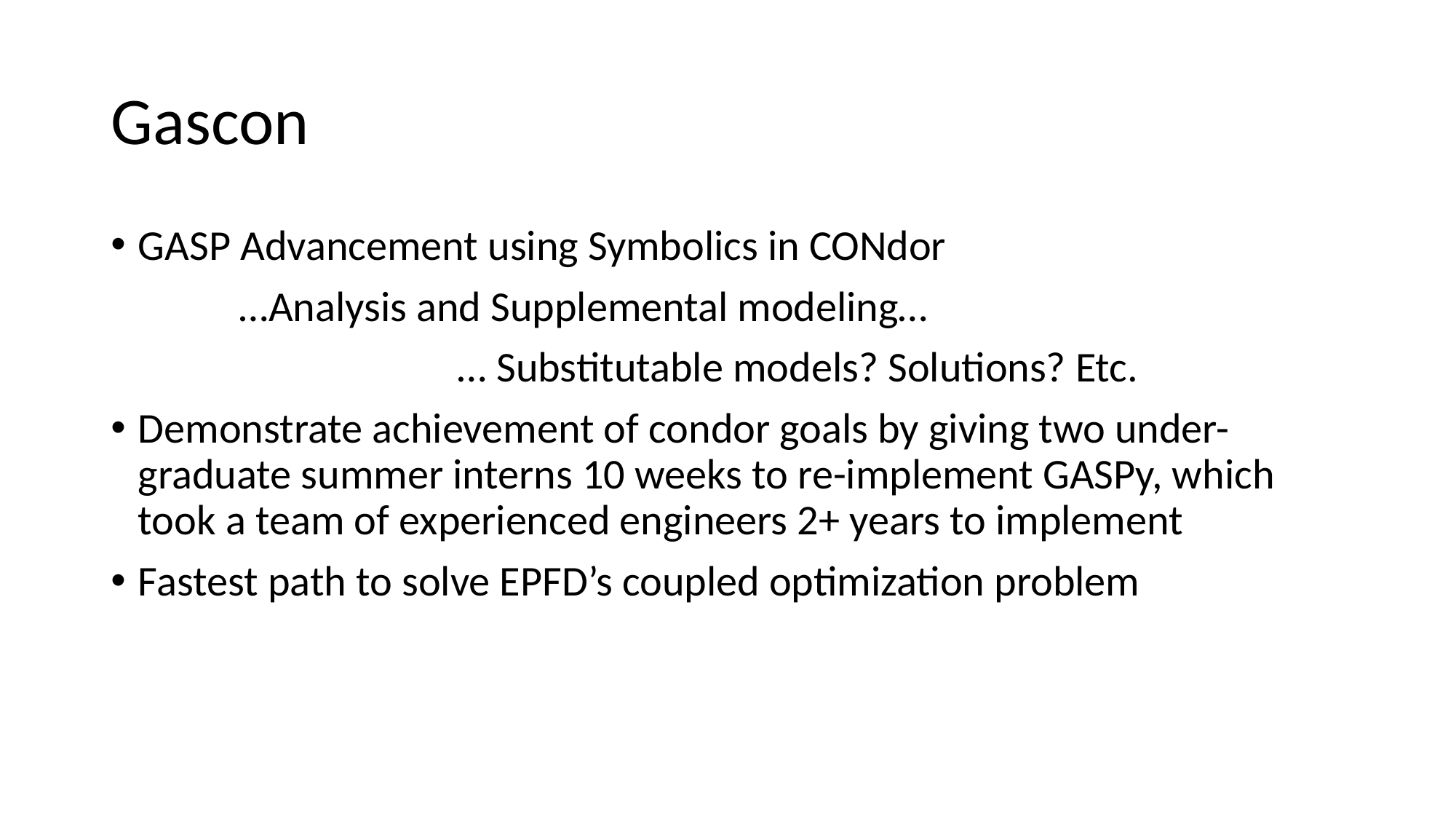

# Gascon
GASP Advancement using Symbolics in CONdor
	  …Analysis and Supplemental modeling…
			  … Substitutable models? Solutions? Etc.
Demonstrate achievement of condor goals by giving two under-graduate summer interns 10 weeks to re-implement GASPy, which took a team of experienced engineers 2+ years to implement
Fastest path to solve EPFD’s coupled optimization problem